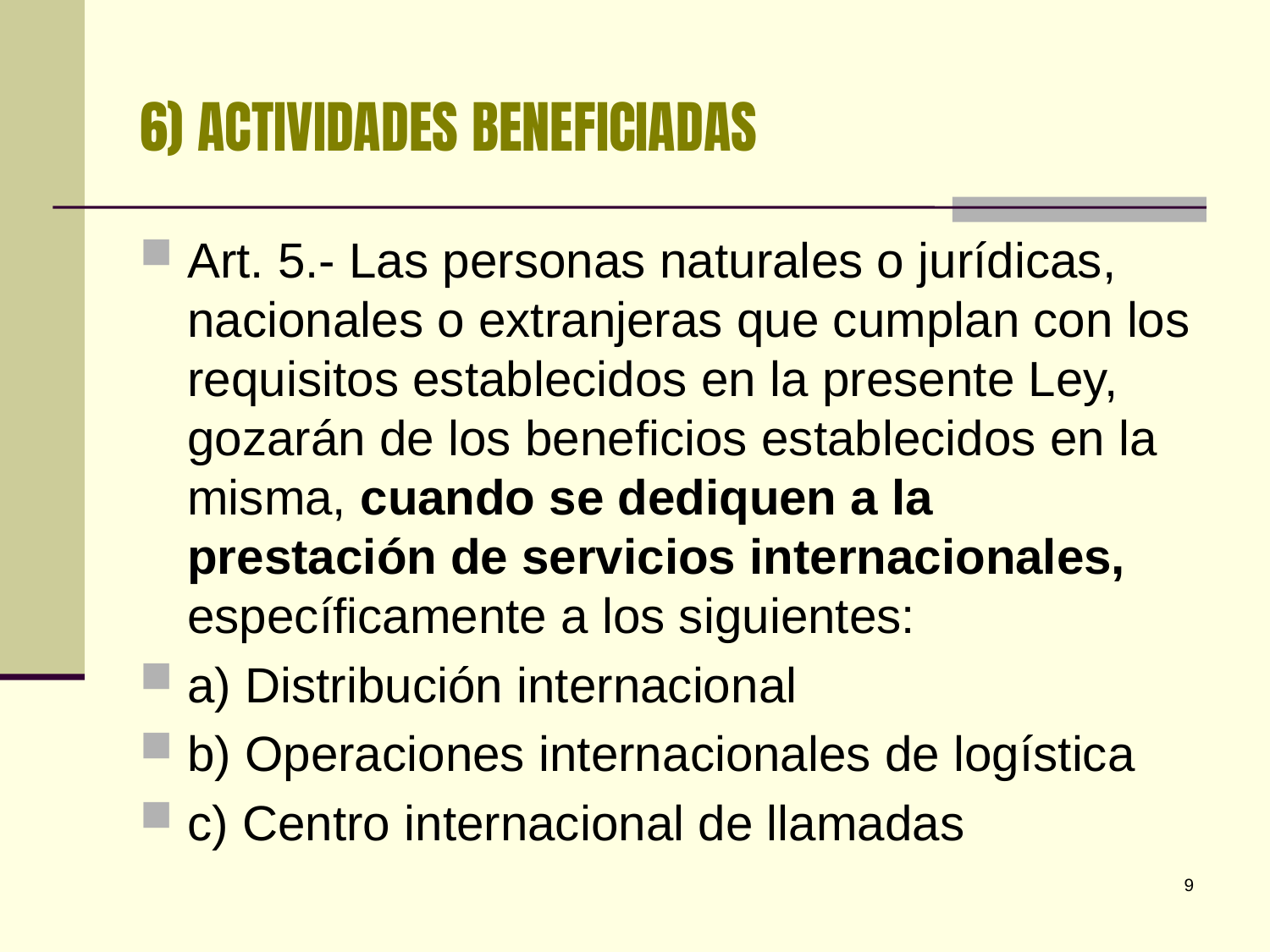

# 6) ACTIVIDADES BENEFICIADAS
Art. 5.- Las personas naturales o jurídicas, nacionales o extranjeras que cumplan con los requisitos establecidos en la presente Ley, gozarán de los beneficios establecidos en la misma, cuando se dediquen a la prestación de servicios internacionales, específicamente a los siguientes:
a) Distribución internacional
b) Operaciones internacionales de logística
c) Centro internacional de llamadas
9